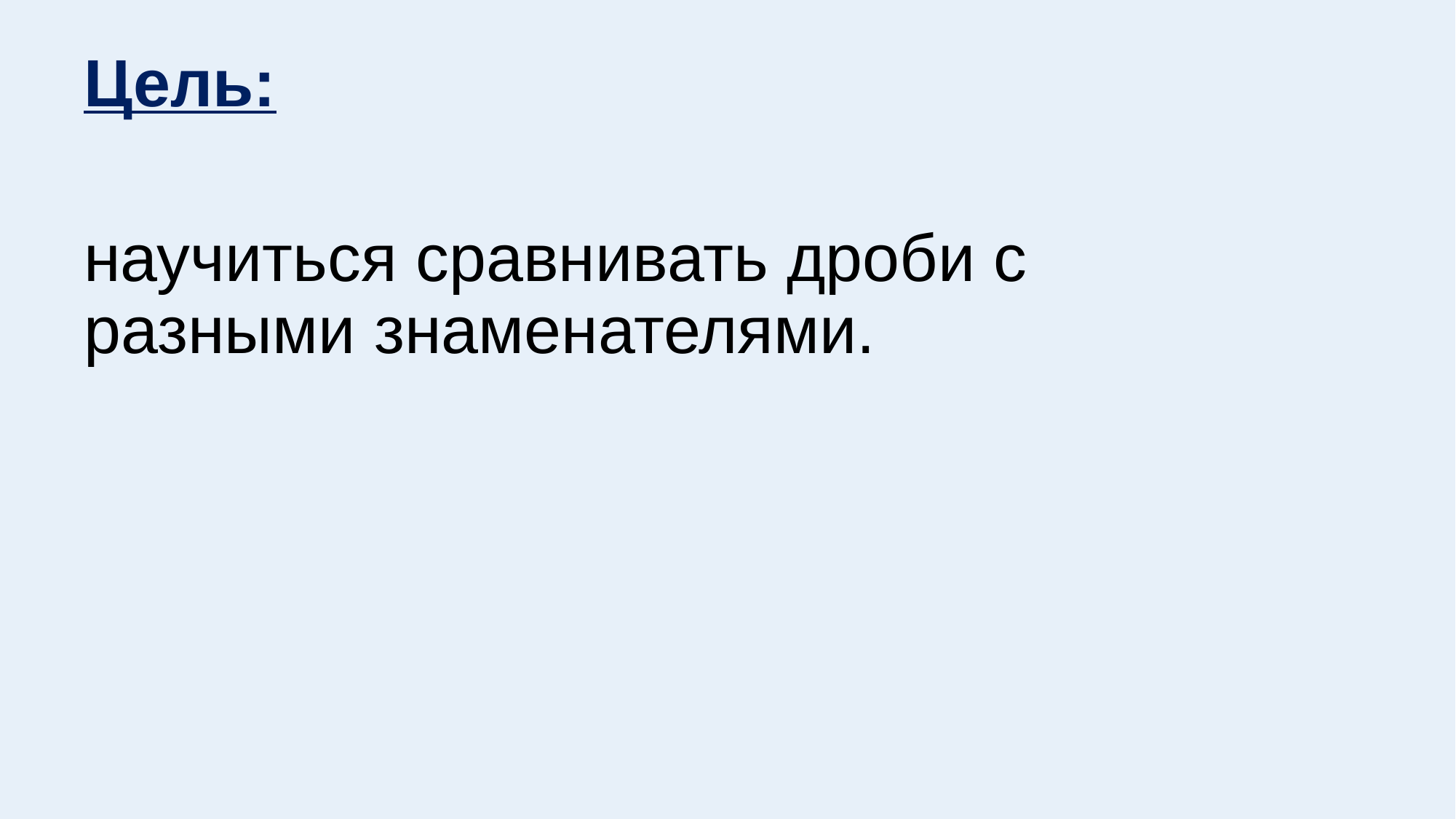

Цель:

научиться сравнивать дроби с разными знаменателями.